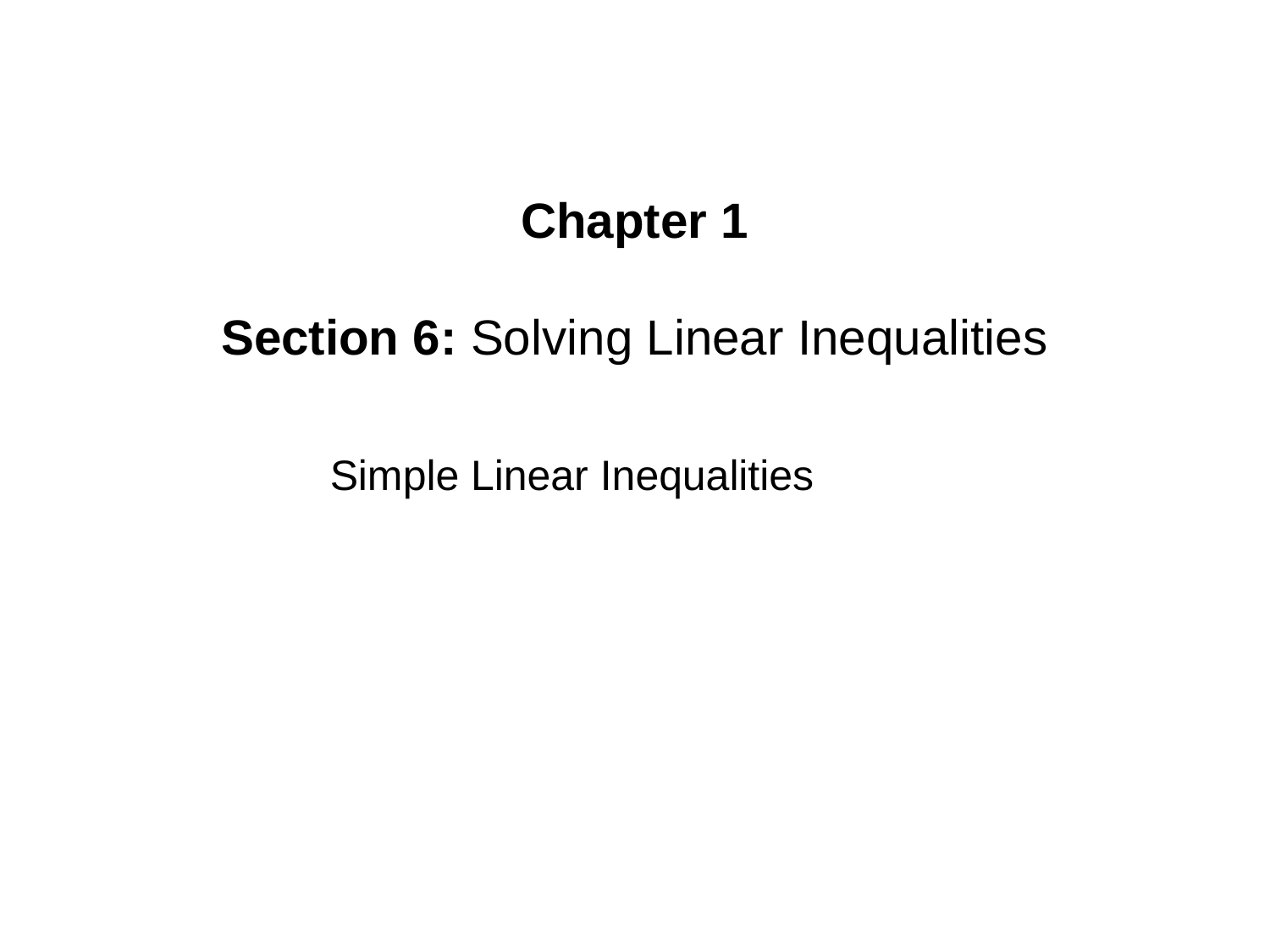

Chapter 1

Section 6: Solving Linear Inequalities

Simple Linear Inequalities